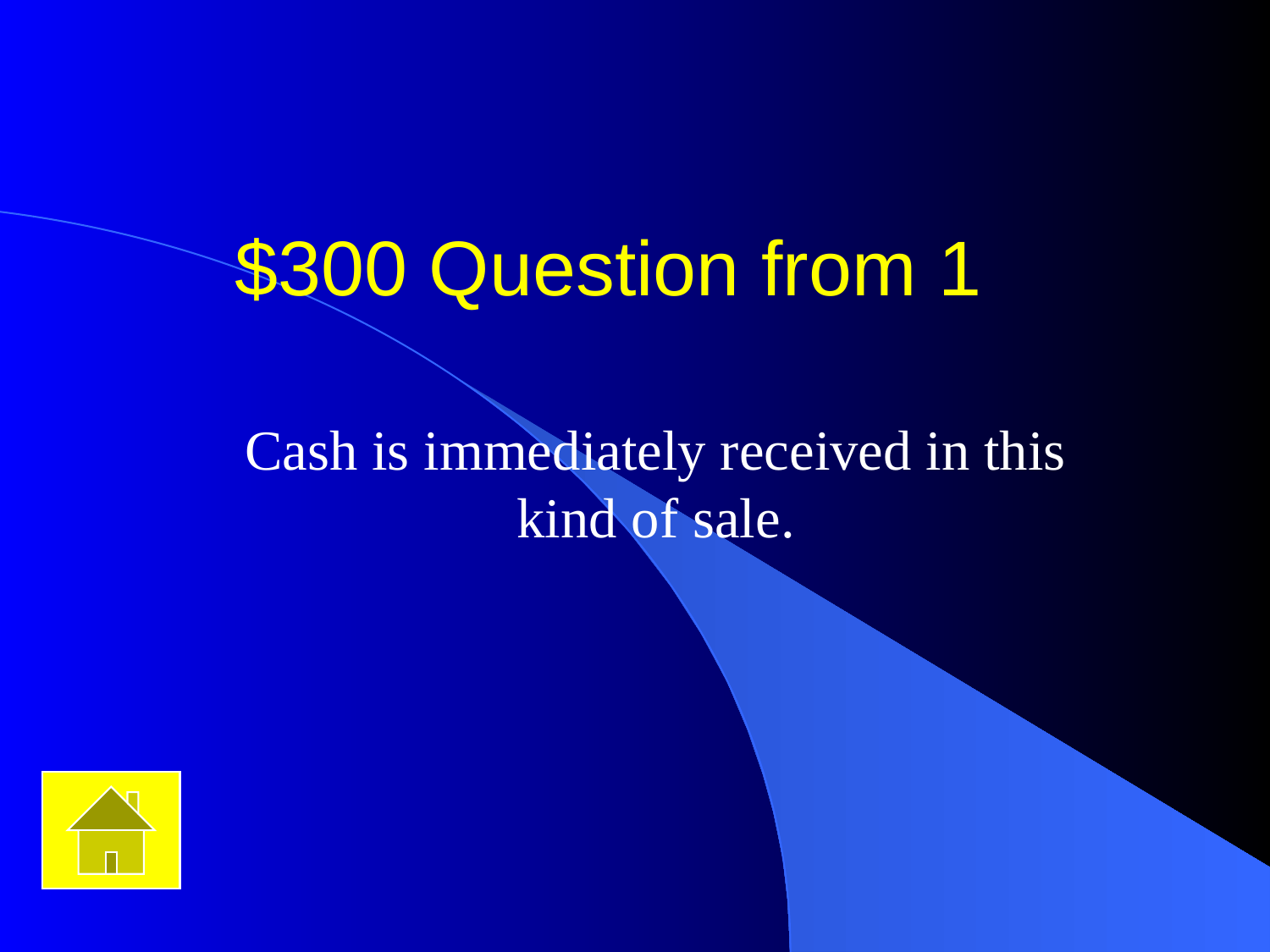

# $300 Question from 1
Cash is immediately received in this kind of sale.